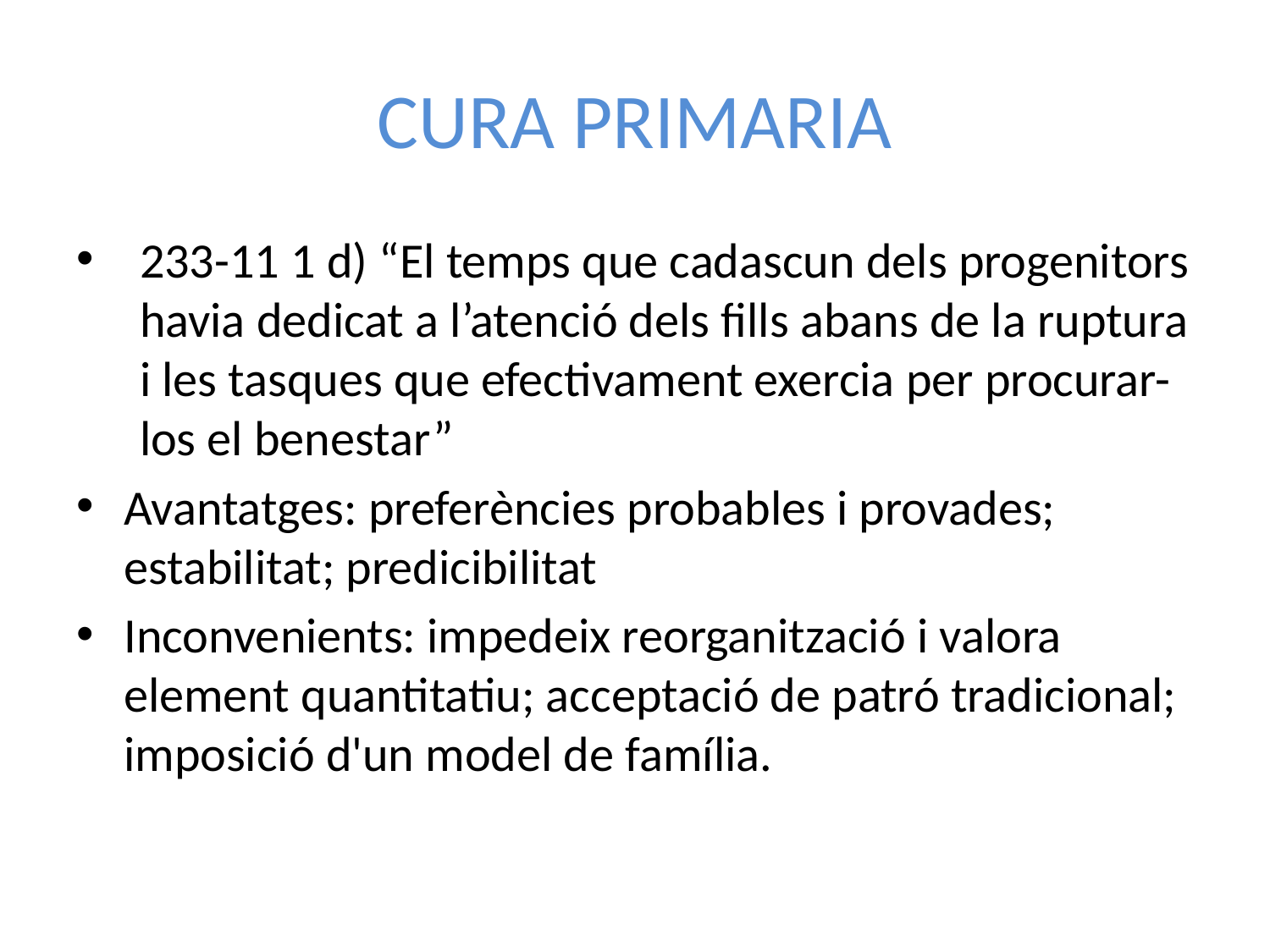

# CURA PRIMARIA
233-11 1 d) “El temps que cadascun dels progenitors havia dedicat a l’atenció dels fills abans de la ruptura i les tasques que efectivament exercia per procurar-los el benestar”
Avantatges: preferències probables i provades; estabilitat; predicibilitat
Inconvenients: impedeix reorganització i valora element quantitatiu; acceptació de patró tradicional; imposició d'un model de família.